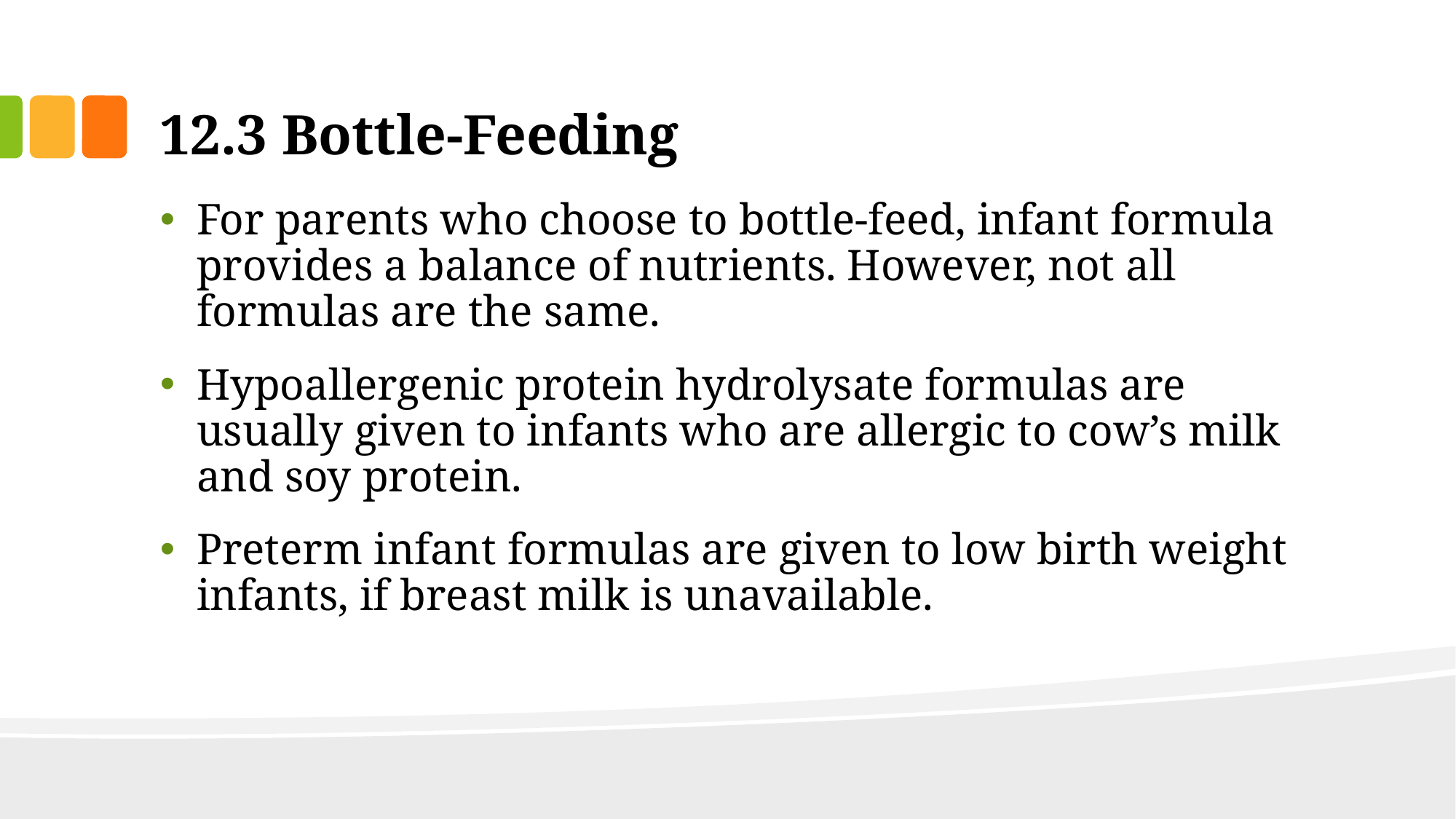

# 12.3 Bottle-Feeding
For parents who choose to bottle-feed, infant formula provides a balance of nutrients. However, not all formulas are the same.
Hypoallergenic protein hydrolysate formulas are usually given to infants who are allergic to cow’s milk and soy protein.
Preterm infant formulas are given to low birth weight infants, if breast milk is unavailable.